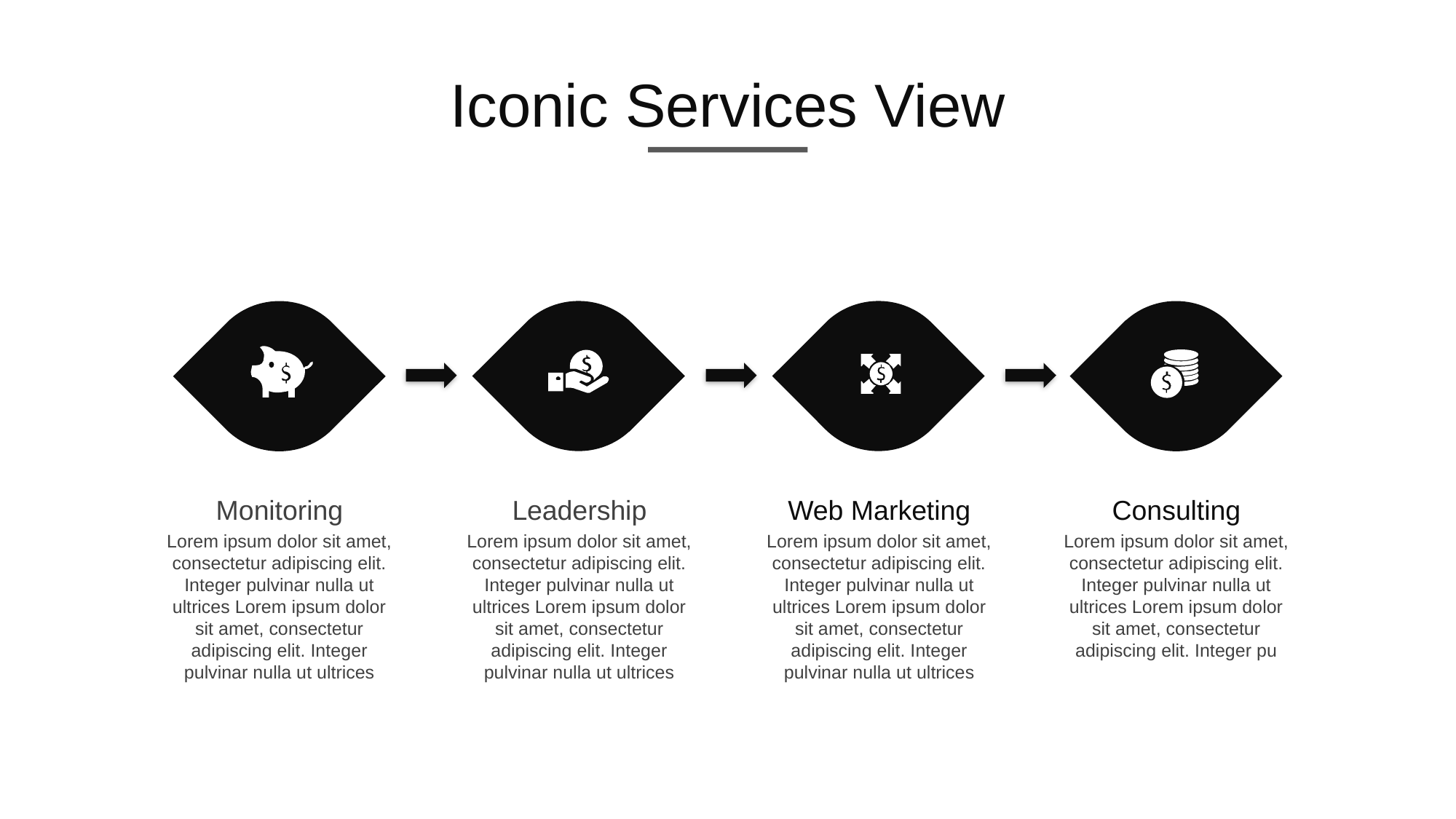

Iconic Services View

Monitoring
Lorem ipsum dolor sit amet, consectetur adipiscing elit. Integer pulvinar nulla ut ultrices Lorem ipsum dolor sit amet, consectetur adipiscing elit. Integer pulvinar nulla ut ultrices

Leadership
Lorem ipsum dolor sit amet, consectetur adipiscing elit. Integer pulvinar nulla ut ultrices Lorem ipsum dolor sit amet, consectetur adipiscing elit. Integer pulvinar nulla ut ultrices

Web Marketing
Lorem ipsum dolor sit amet, consectetur adipiscing elit. Integer pulvinar nulla ut ultrices Lorem ipsum dolor sit amet, consectetur adipiscing elit. Integer pulvinar nulla ut ultrices

Consulting
Lorem ipsum dolor sit amet, consectetur adipiscing elit. Integer pulvinar nulla ut ultrices Lorem ipsum dolor sit amet, consectetur adipiscing elit. Integer pu